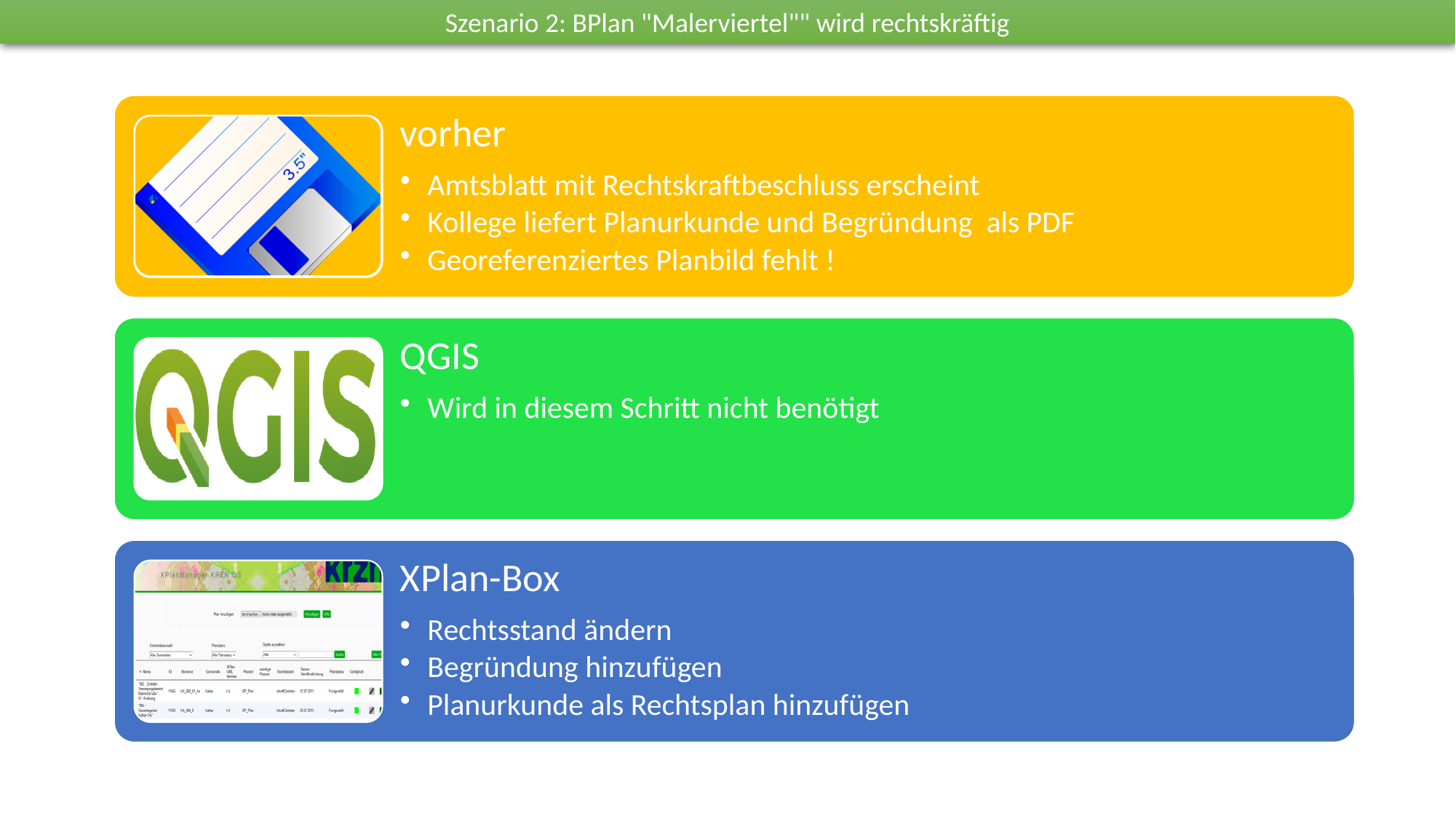

Szenario 2: BPlan "Malerviertel"" wird rechtskräftig
vorher
Amtsblatt mit Rechtskraftbeschluss erscheint
Kollege liefert Planurkunde und Begründung  als PDF
Georeferenziertes Planbild fehlt !
QGIS
Wird in diesem Schritt nicht benötigt
XPlan-Box
Rechtsstand ändern
Begründung hinzufügen
Planurkunde als Rechtsplan hinzufügen